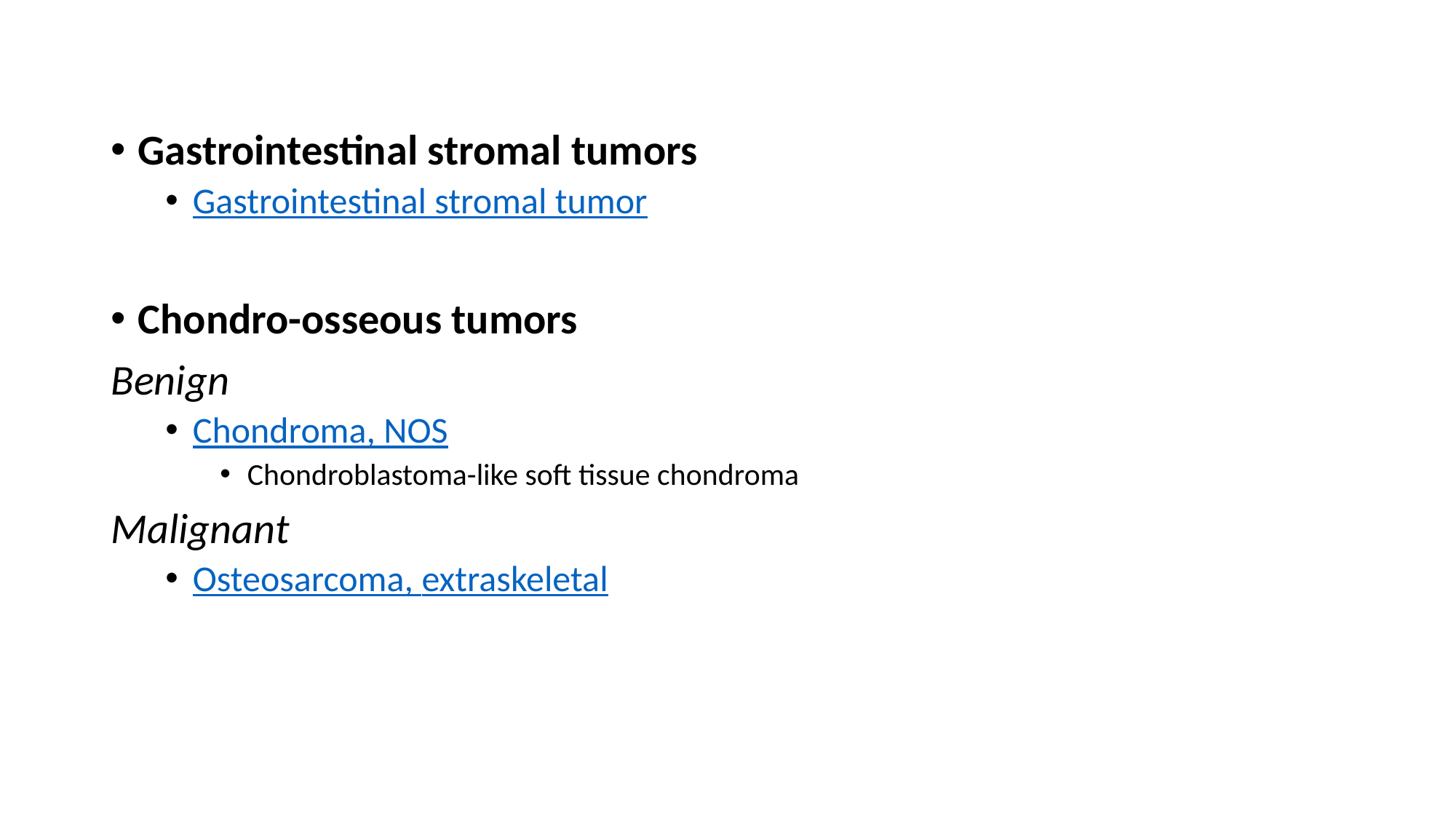

Gastrointestinal stromal tumors
Gastrointestinal stromal tumor

Chondro-osseous tumors
Benign
Chondroma, NOS
Chondroblastoma-like soft tissue chondroma
Malignant
Osteosarcoma, extraskeletal